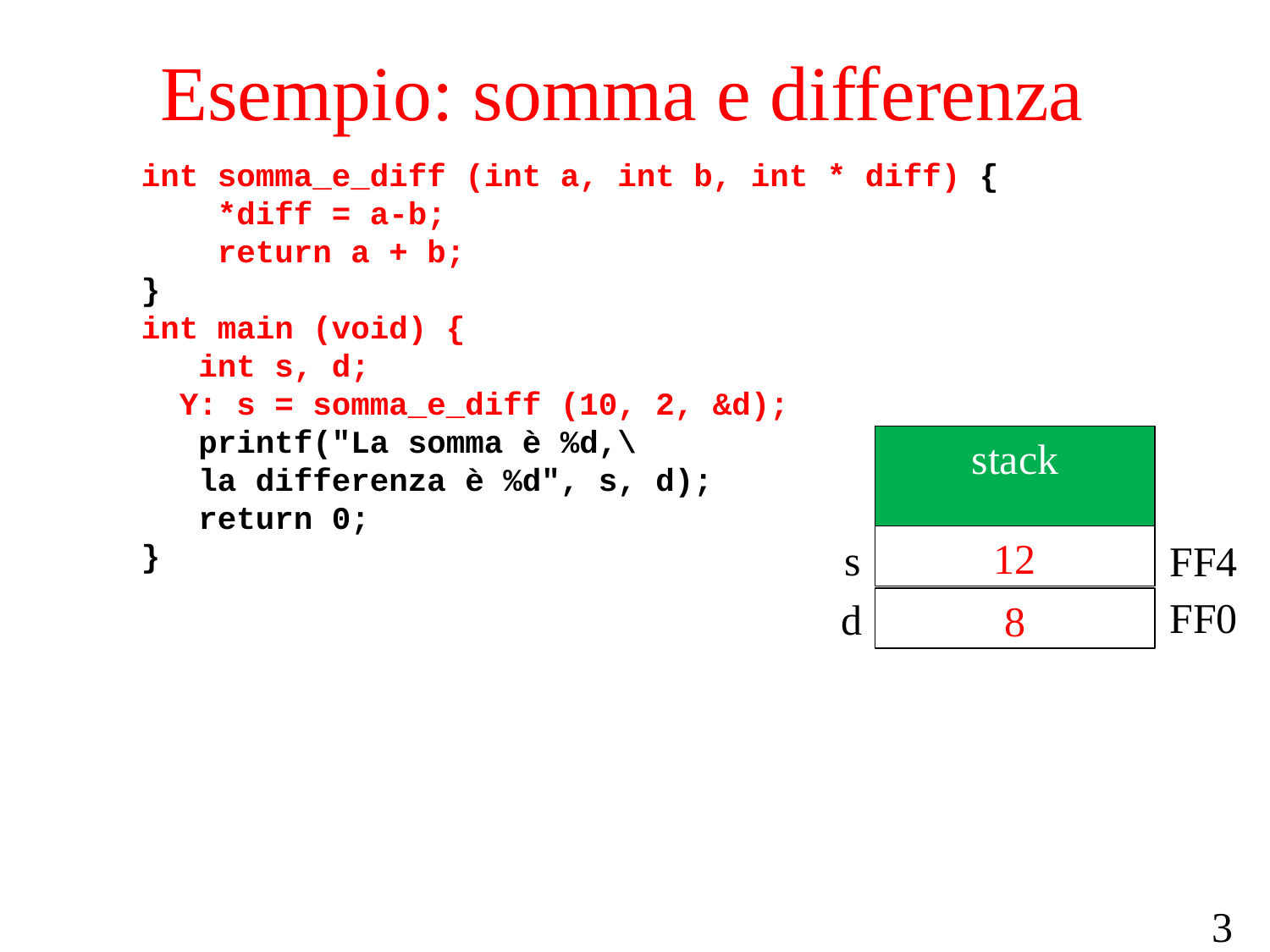

# Esempio: somma e differenza

int somma_e_diff (int a, int b, int * diff) {
    *diff = a-b;
    return a + b;
}
int main (void) {
   int s, d;
  Y: s = somma_e_diff (10, 2, &d);
   printf("La somma è %d,\
   la differenza è %d", s, d);
   return 0;
}

stack
12
s
FF4
FF0
d
8

38